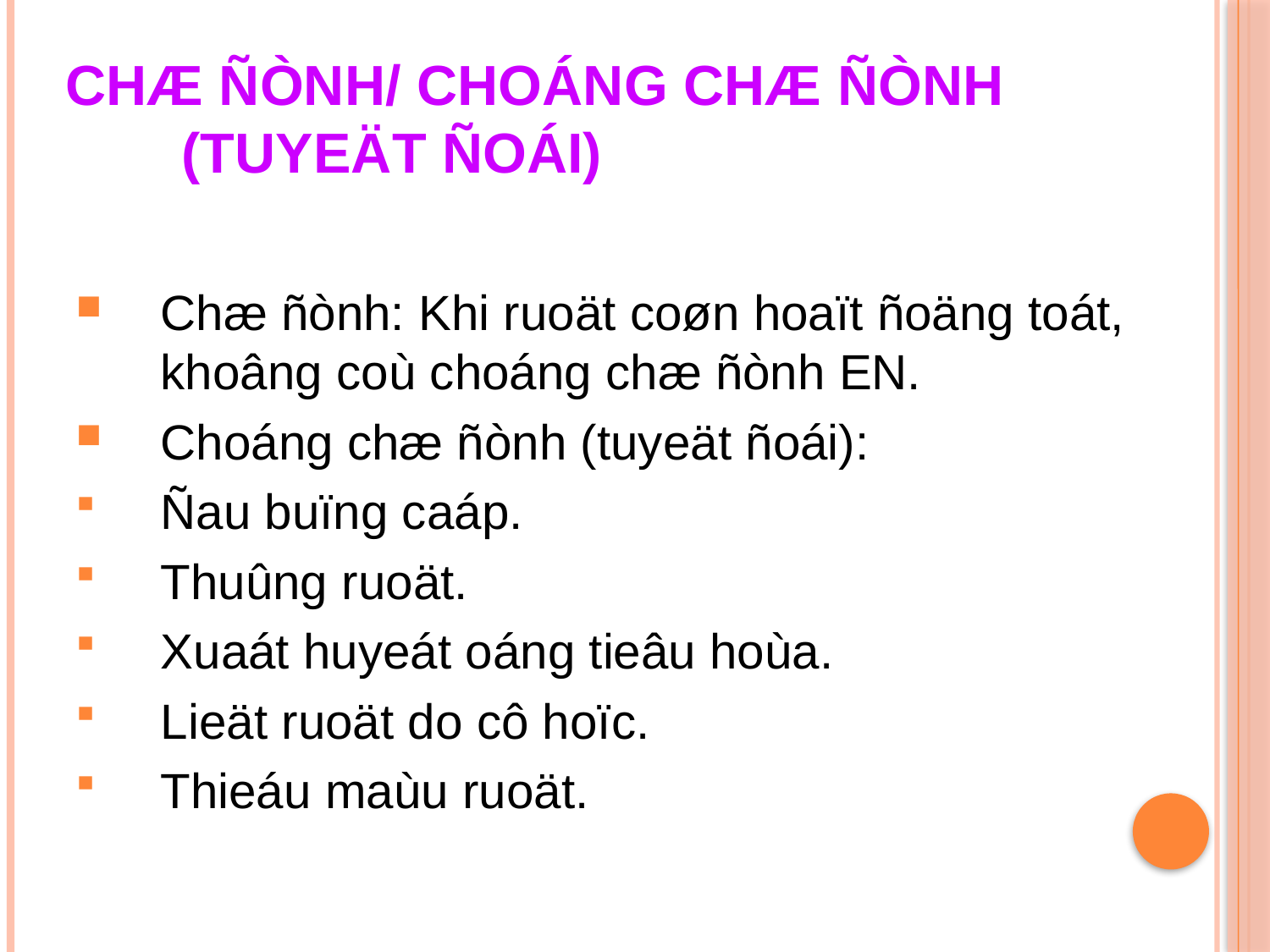

# Chæ ñònh/ Choáng chæ ñònh (tuyeät ñoái)
Chæ ñònh: Khi ruoät coøn hoaït ñoäng toát, khoâng coù choáng chæ ñònh EN.
Choáng chæ ñònh (tuyeät ñoái):
Ñau buïng caáp.
Thuûng ruoät.
Xuaát huyeát oáng tieâu hoùa.
Lieät ruoät do cô hoïc.
Thieáu maùu ruoät.